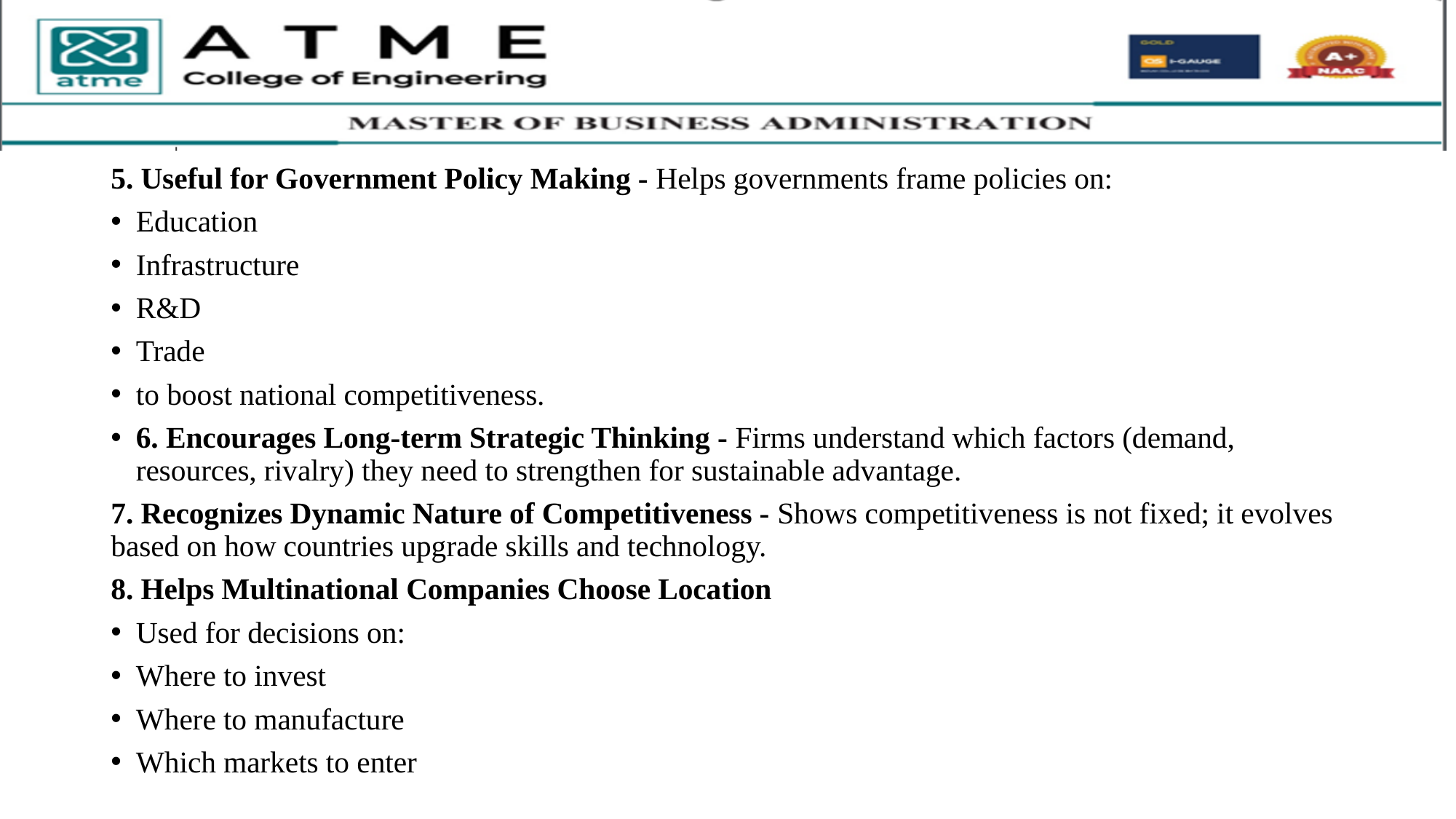

5. Useful for Government Policy Making - Helps governments frame policies on:
Education
Infrastructure
R&D
Trade
to boost national competitiveness.
6. Encourages Long-term Strategic Thinking - Firms understand which factors (demand, resources, rivalry) they need to strengthen for sustainable advantage.
7. Recognizes Dynamic Nature of Competitiveness - Shows competitiveness is not fixed; it evolves based on how countries upgrade skills and technology.
8. Helps Multinational Companies Choose Location
Used for decisions on:
Where to invest
Where to manufacture
Which markets to enter